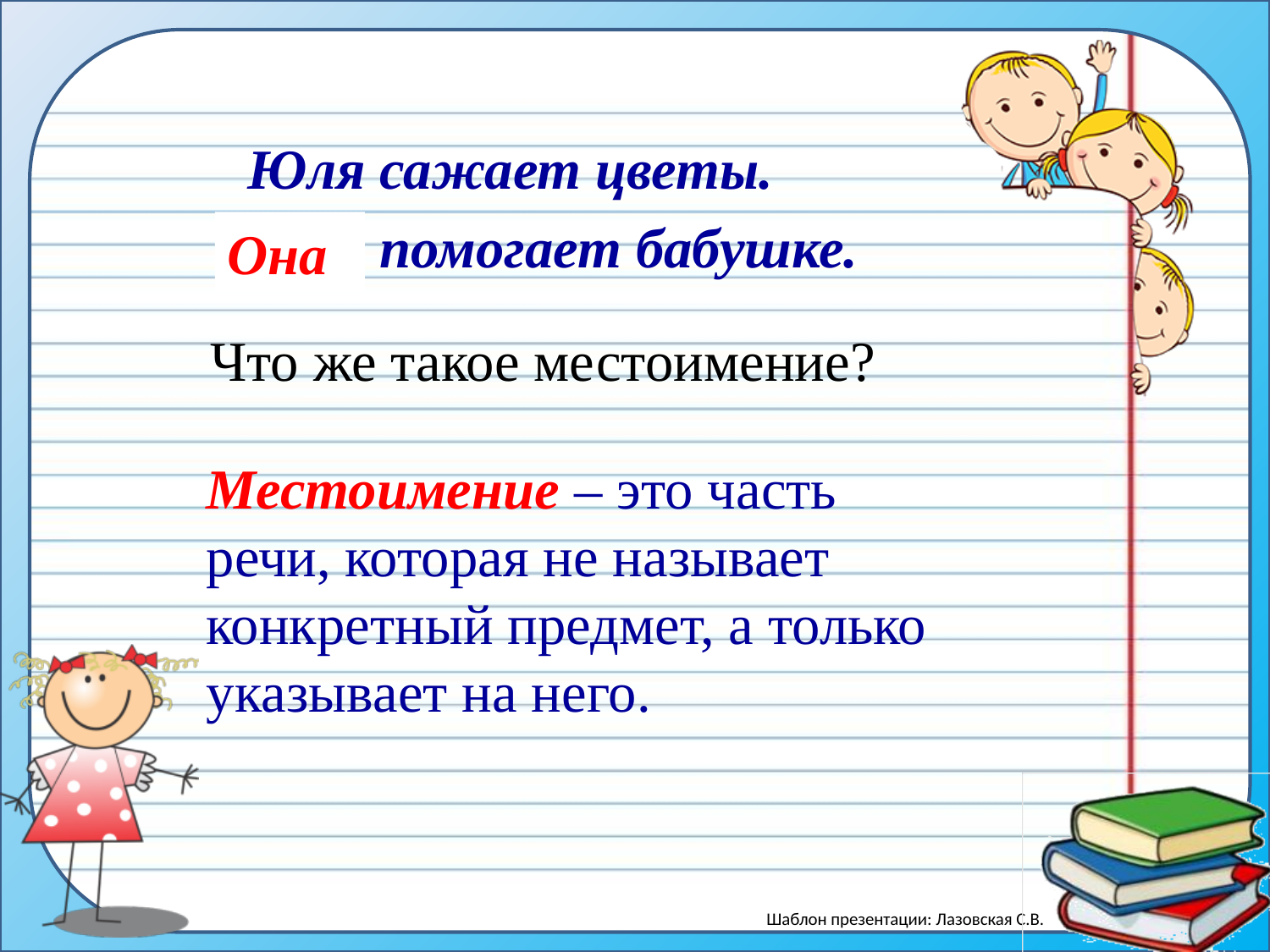

Юля сажает цветы.
Юля помогает бабушке.

Она
Что же такое местоимение?
Местоимение – это часть речи, которая не называет конкретный предмет, а только указывает на него.